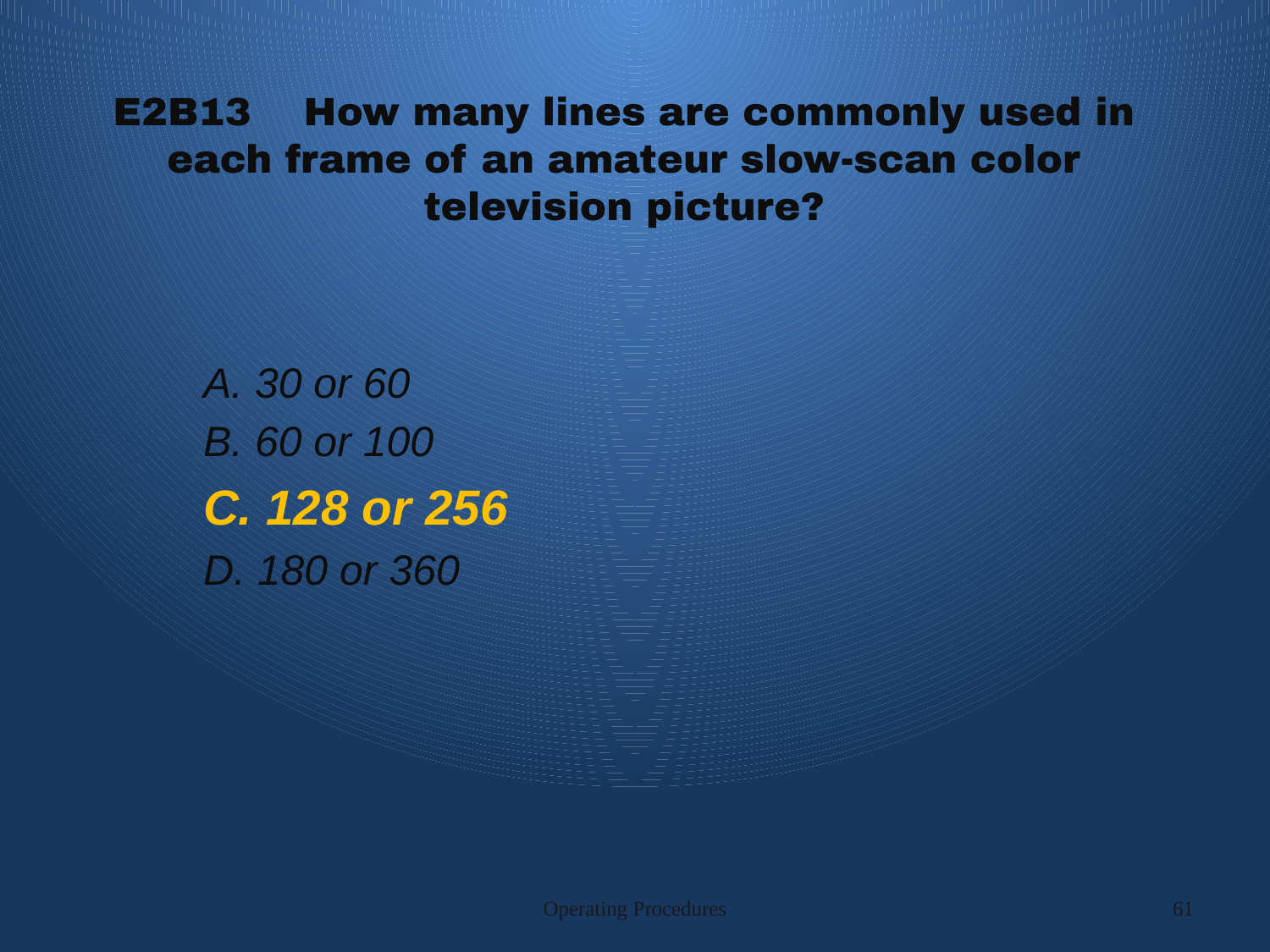

# E2B13    How many lines are commonly used in each frame of an amateur slow-scan color television picture?
A. 30 or 60
B. 60 or 100
C. 128 or 256
D. 180 or 360
Operating Procedures
61